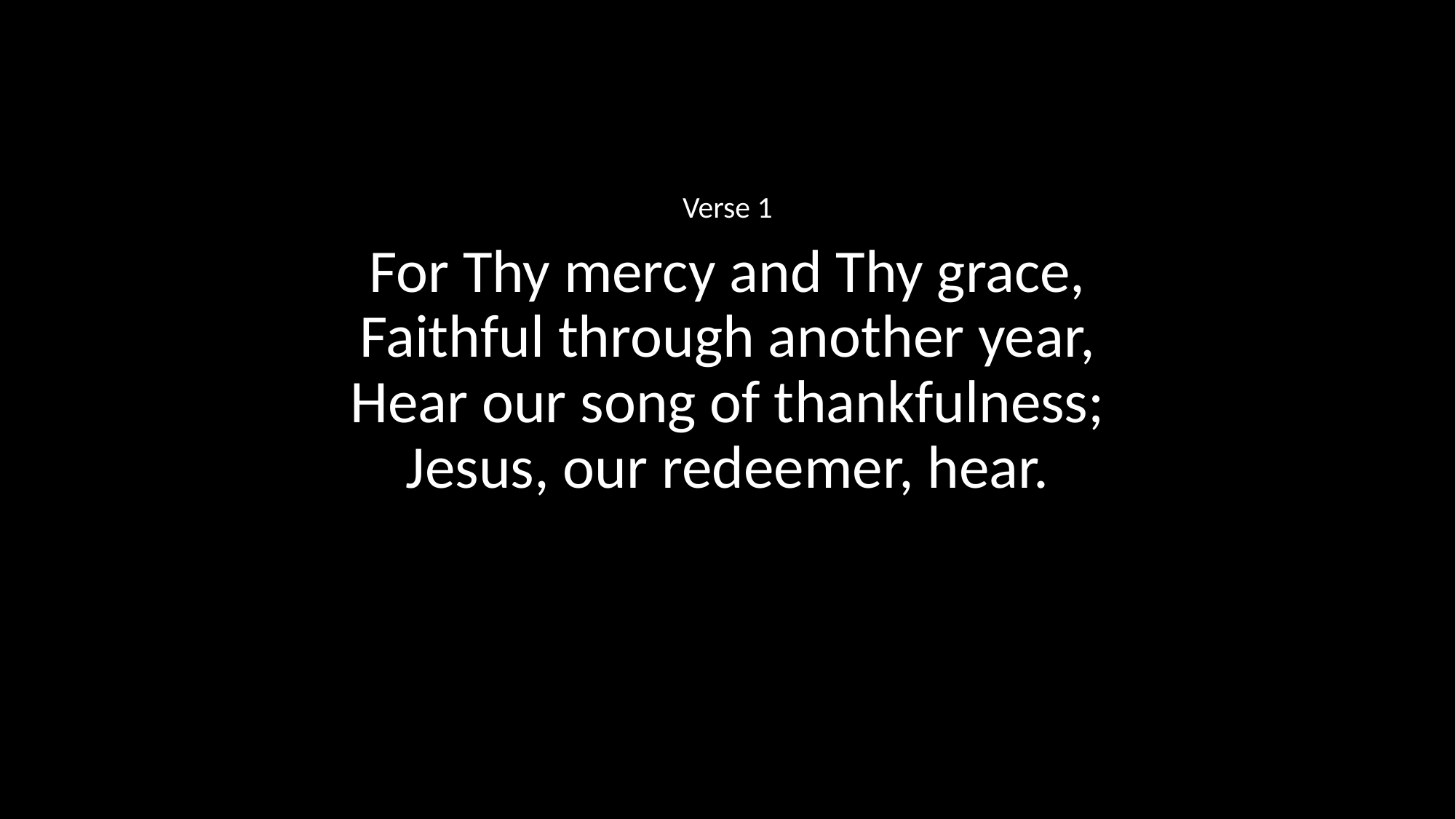

Verse 1
For Thy mercy and Thy grace,
Faithful through another year,
Hear our song of thankfulness;
Jesus, our redeemer, hear.